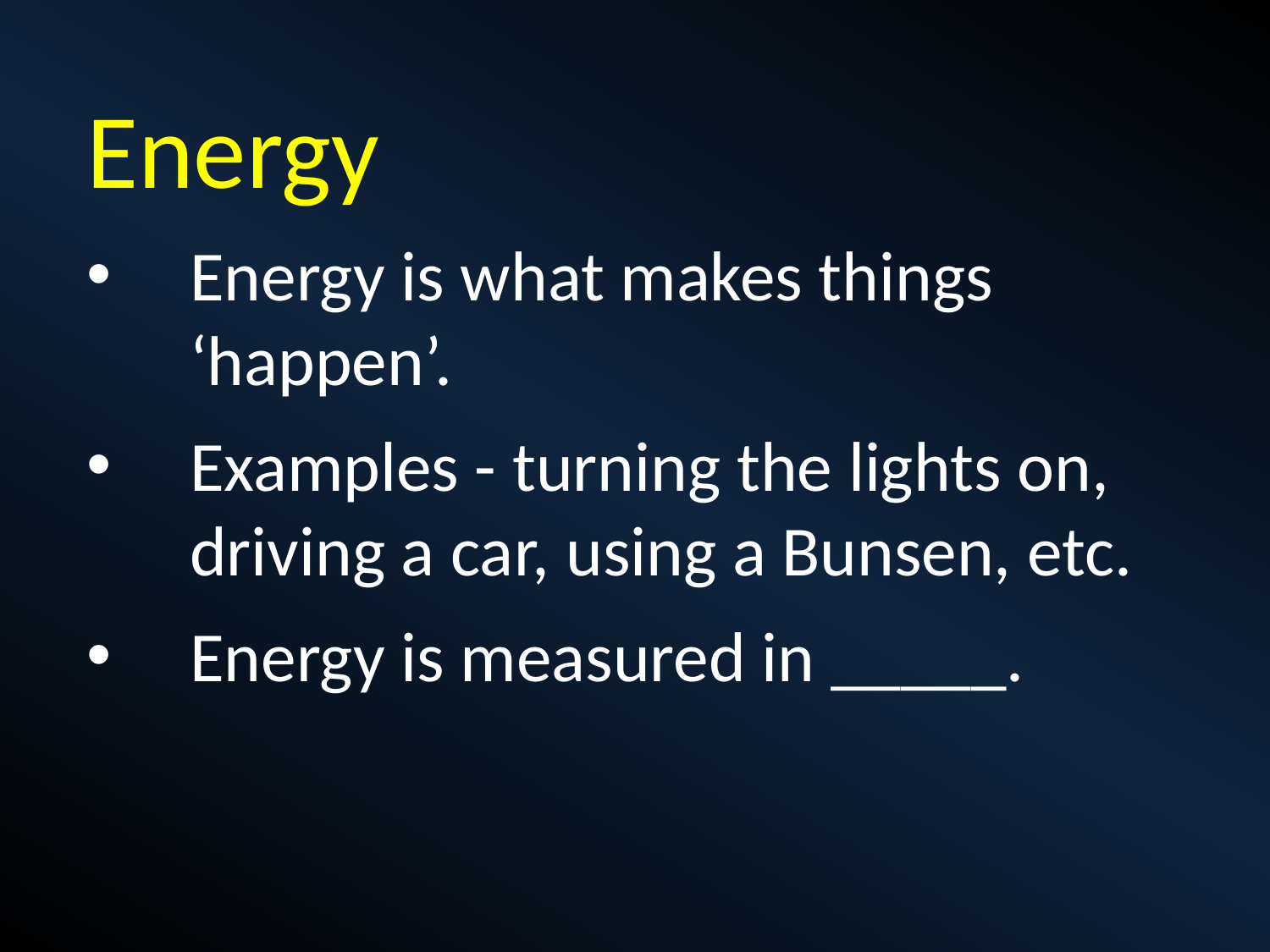

Energy
Energy is what makes things ‘happen’.
Examples - turning the lights on, driving a car, using a Bunsen, etc.
Energy is measured in _____.